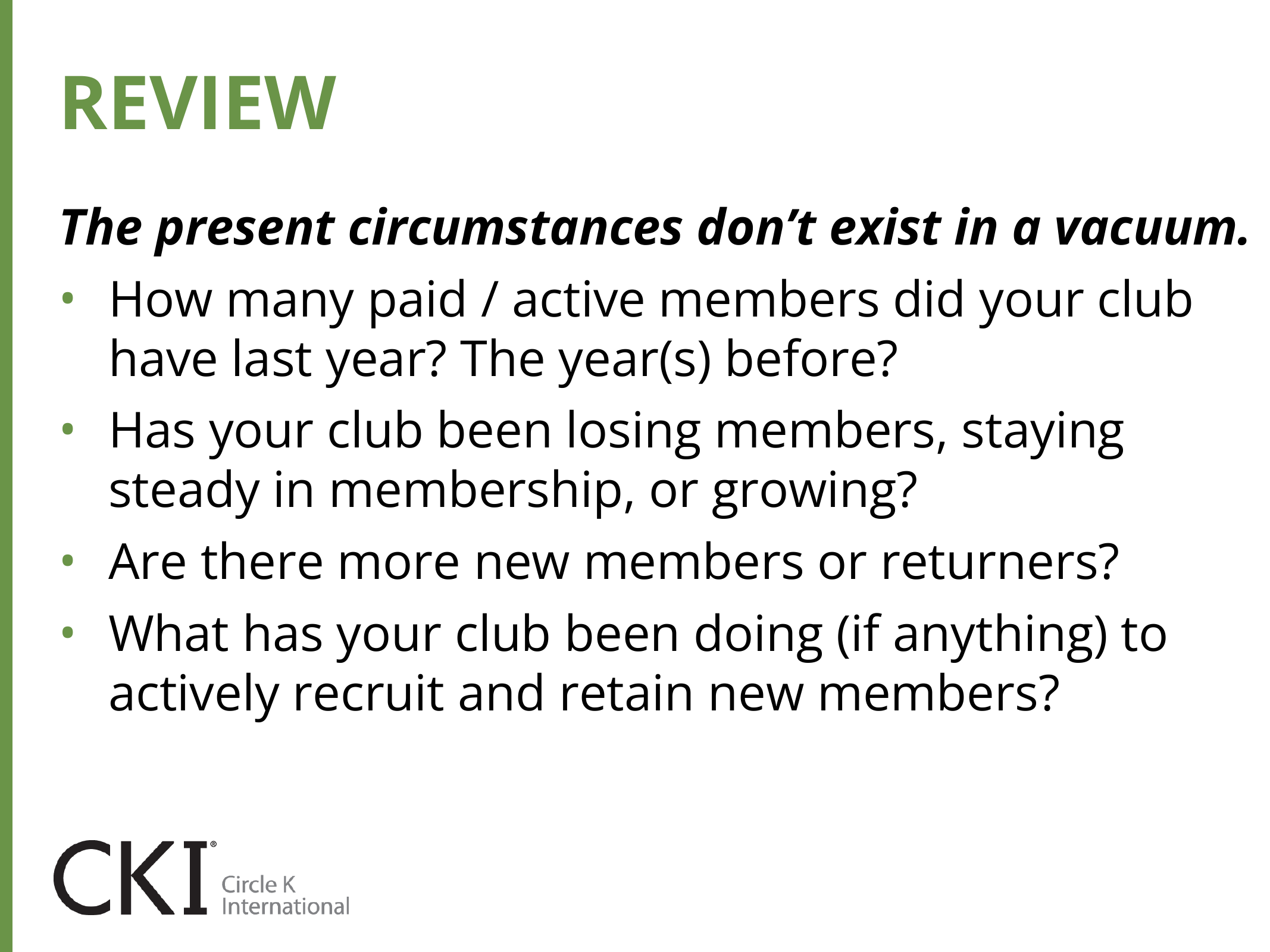

REVIEW
The present circumstances don’t exist in a vacuum.
How many paid / active members did your club have last year? The year(s) before?
Has your club been losing members, staying steady in membership, or growing?
Are there more new members or returners?
What has your club been doing (if anything) to actively recruit and retain new members?